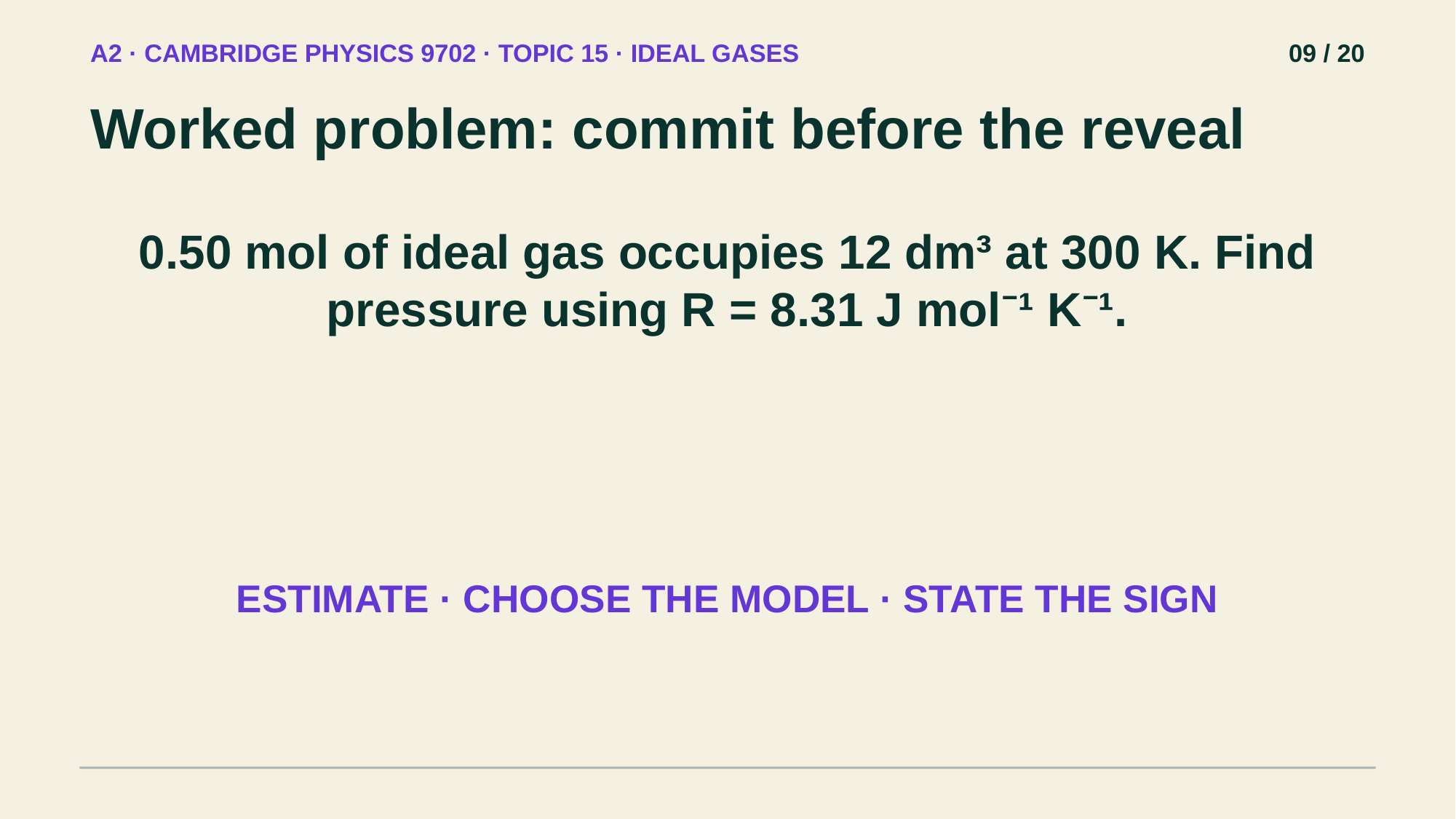

A2 · CAMBRIDGE PHYSICS 9702 · TOPIC 15 · IDEAL GASES
09 / 20
Worked problem: commit before the reveal
0.50 mol of ideal gas occupies 12 dm³ at 300 K. Find pressure using R = 8.31 J mol⁻¹ K⁻¹.
ESTIMATE · CHOOSE THE MODEL · STATE THE SIGN